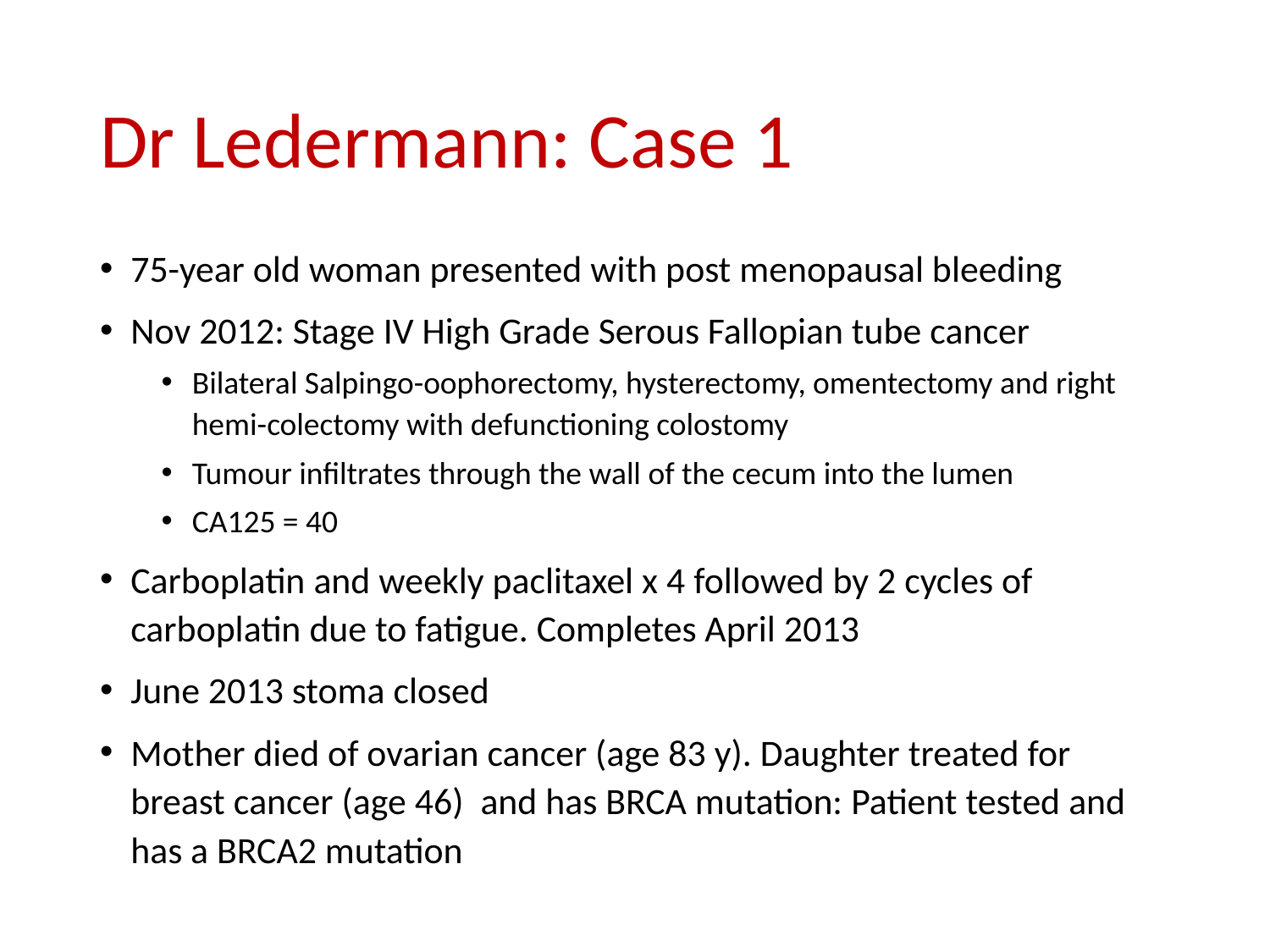

# Dr Ledermann: Case 1
75-year old woman presented with post menopausal bleeding
Nov 2012: Stage IV High Grade Serous Fallopian tube cancer
Bilateral Salpingo-oophorectomy, hysterectomy, omentectomy and right hemi-colectomy with defunctioning colostomy
Tumour infiltrates through the wall of the cecum into the lumen
CA125 = 40
Carboplatin and weekly paclitaxel x 4 followed by 2 cycles of carboplatin due to fatigue. Completes April 2013
June 2013 stoma closed
Mother died of ovarian cancer (age 83 y). Daughter treated for breast cancer (age 46)  and has BRCA mutation: Patient tested and has a BRCA2 mutation